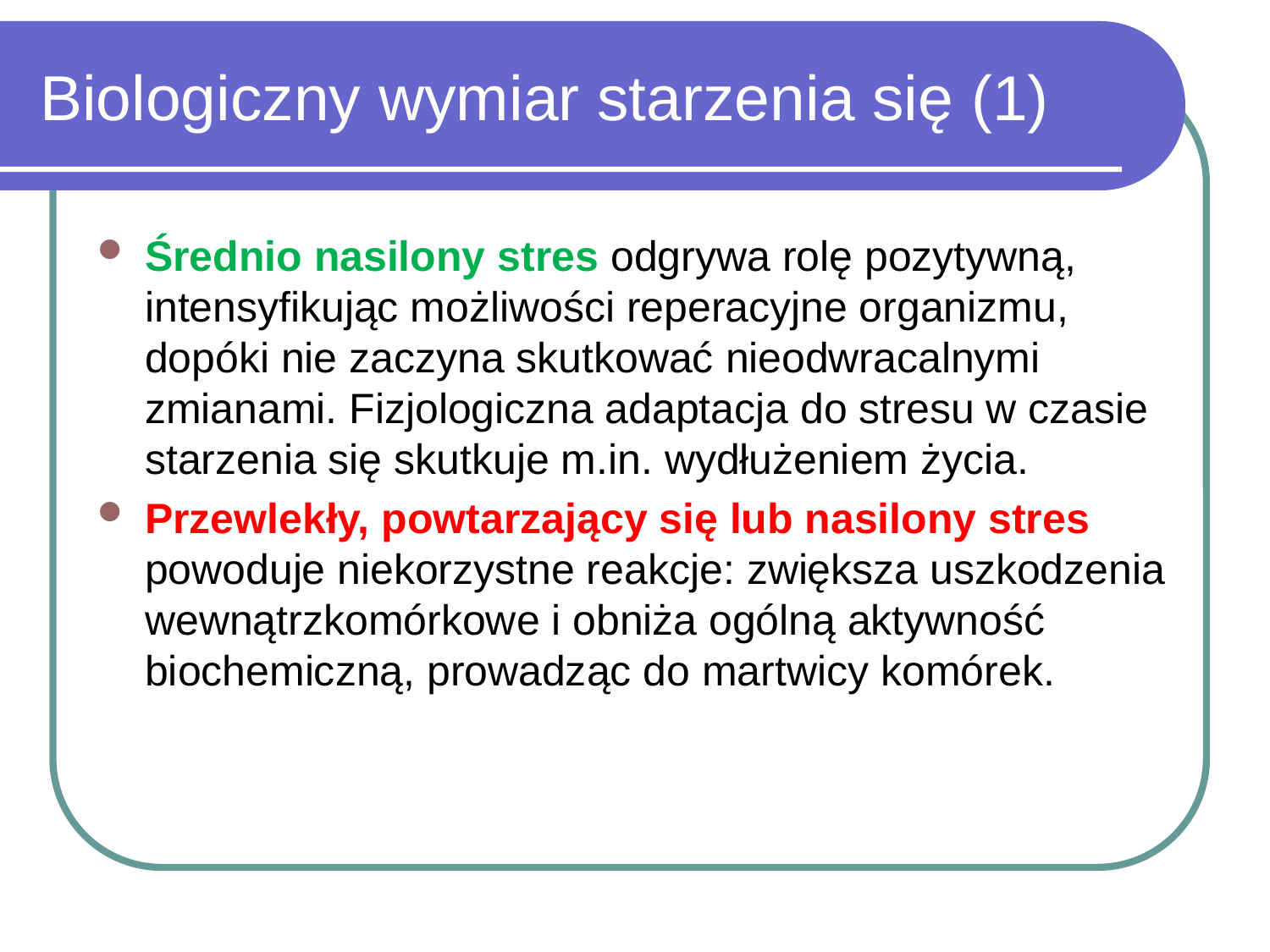

# Biologiczny wymiar starzenia się (1)
Średnio nasilony stres odgrywa rolę pozytywną, intensyfikując możliwości reperacyjne organizmu, dopóki nie zaczyna skutkować nieodwracalnymi zmianami. Fizjologiczna adaptacja do stresu w czasie starzenia się skutkuje m.in. wydłużeniem życia.
Przewlekły, powtarzający się lub nasilony stres powoduje niekorzystne reakcje: zwiększa uszkodzenia wewnątrzkomórkowe i obniża ogólną aktywność biochemiczną, prowadząc do martwicy komórek.